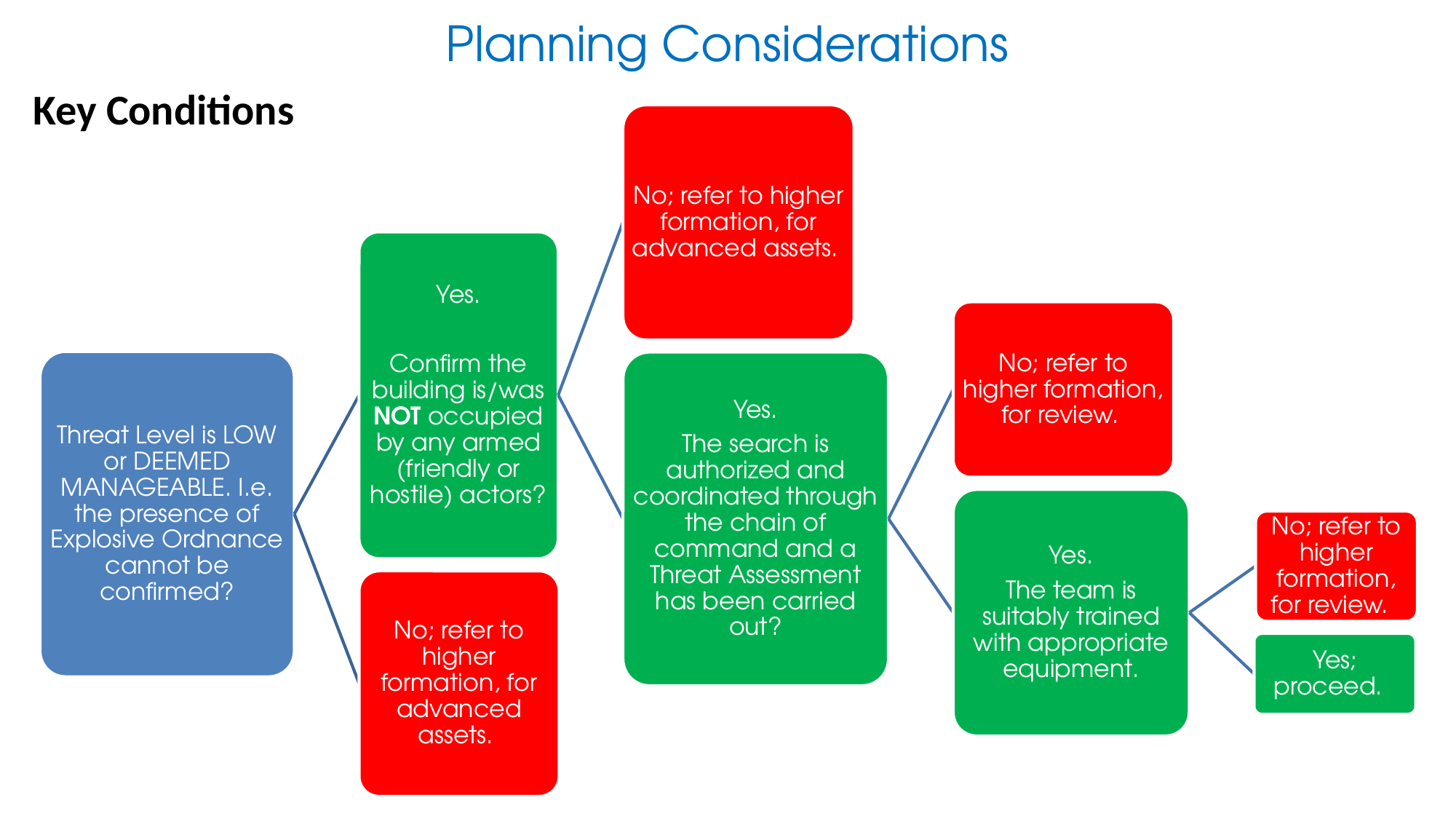

Planning Considerations
Key Conditions

No; refer to higher formation, for advanced assets.

Yes.

Confirm the building is/was NOT occupied by any armed (friendly or hostile) actors?

No; refer to higher formation, for review.

Threat Level is LOW or DEEMED MANAGEABLE. I.e. the presence of Explosive Ordnance cannot be confirmed?
Yes.
The search is authorized and coordinated through the chain of command and a Threat Assessment has been carried out?

Yes.
The team is suitably trained with appropriate equipment.

No; refer to higher formation, for review.

No; refer to higher formation, for advanced assets.

Yes; proceed.